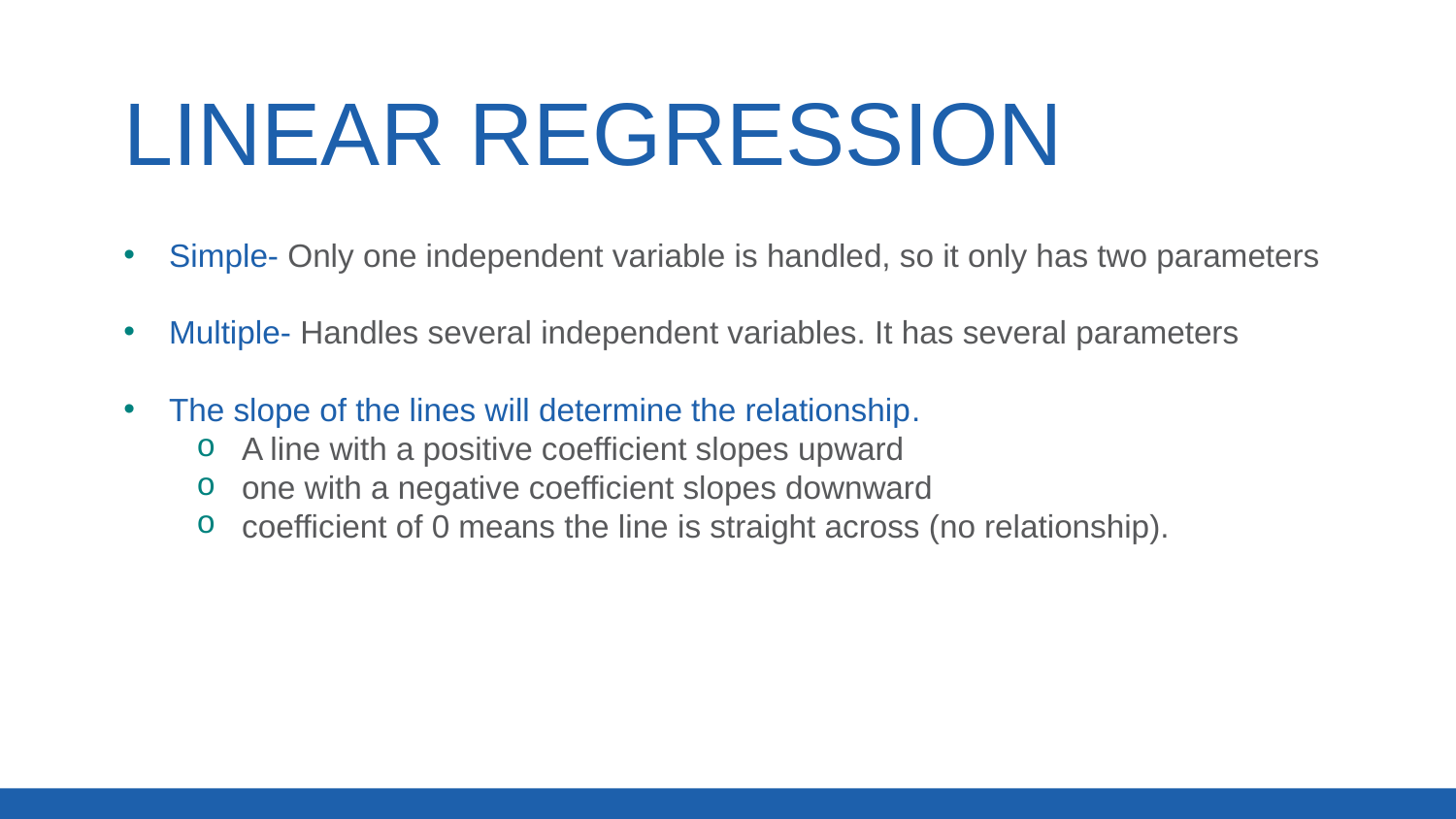

LINEAR REGRESSION
Simple- Only one independent variable is handled, so it only has two parameters

Multiple- Handles several independent variables. It has several parameters

The slope of the lines will determine the relationship.
A line with a positive coefficient slopes upward
one with a negative coefficient slopes downward
coefficient of 0 means the line is straight across (no relationship).